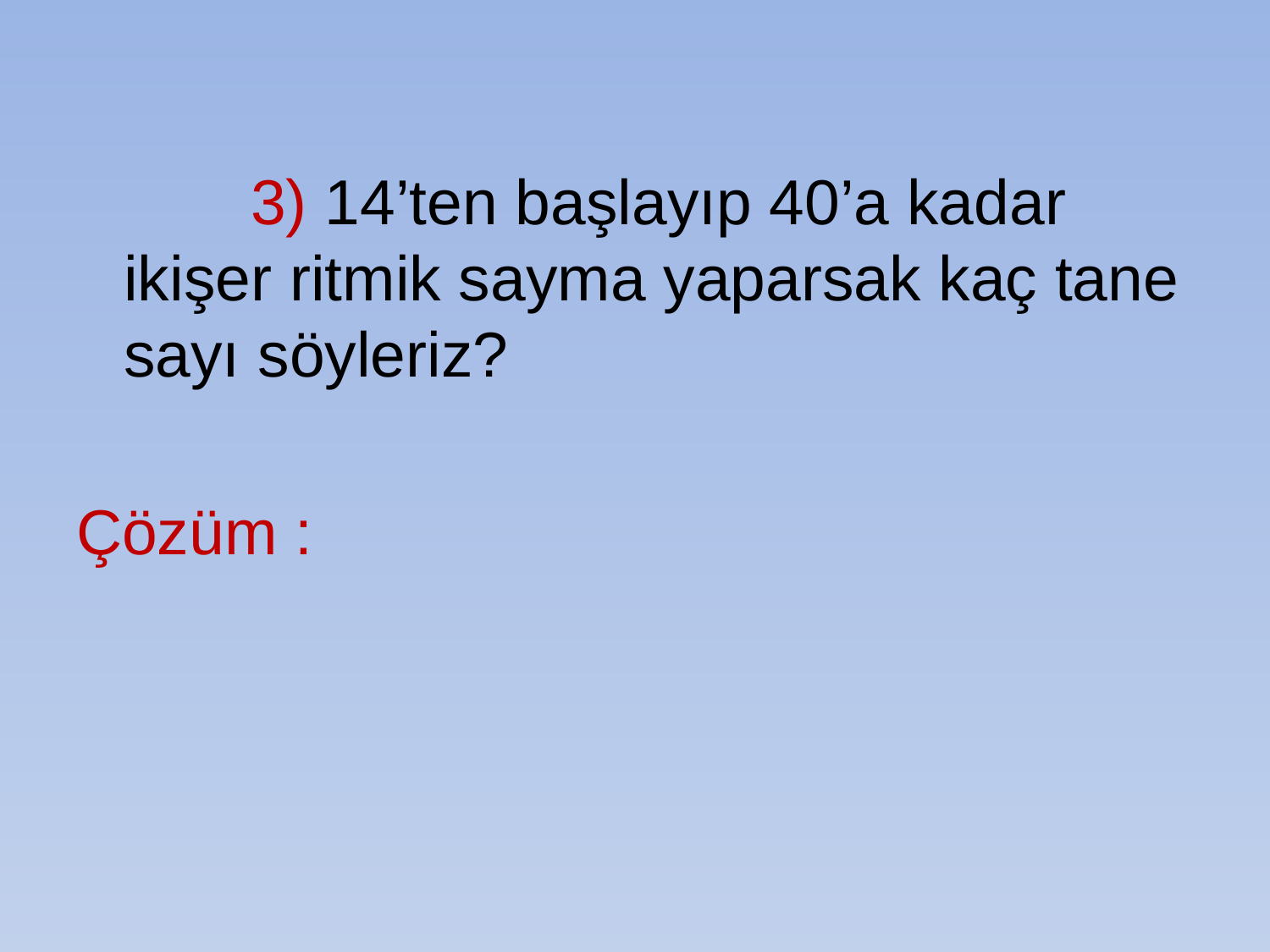

3) 14’ten başlayıp 40’a kadar ikişer ritmik sayma yaparsak kaç tane sayı söyleriz?

Çözüm :